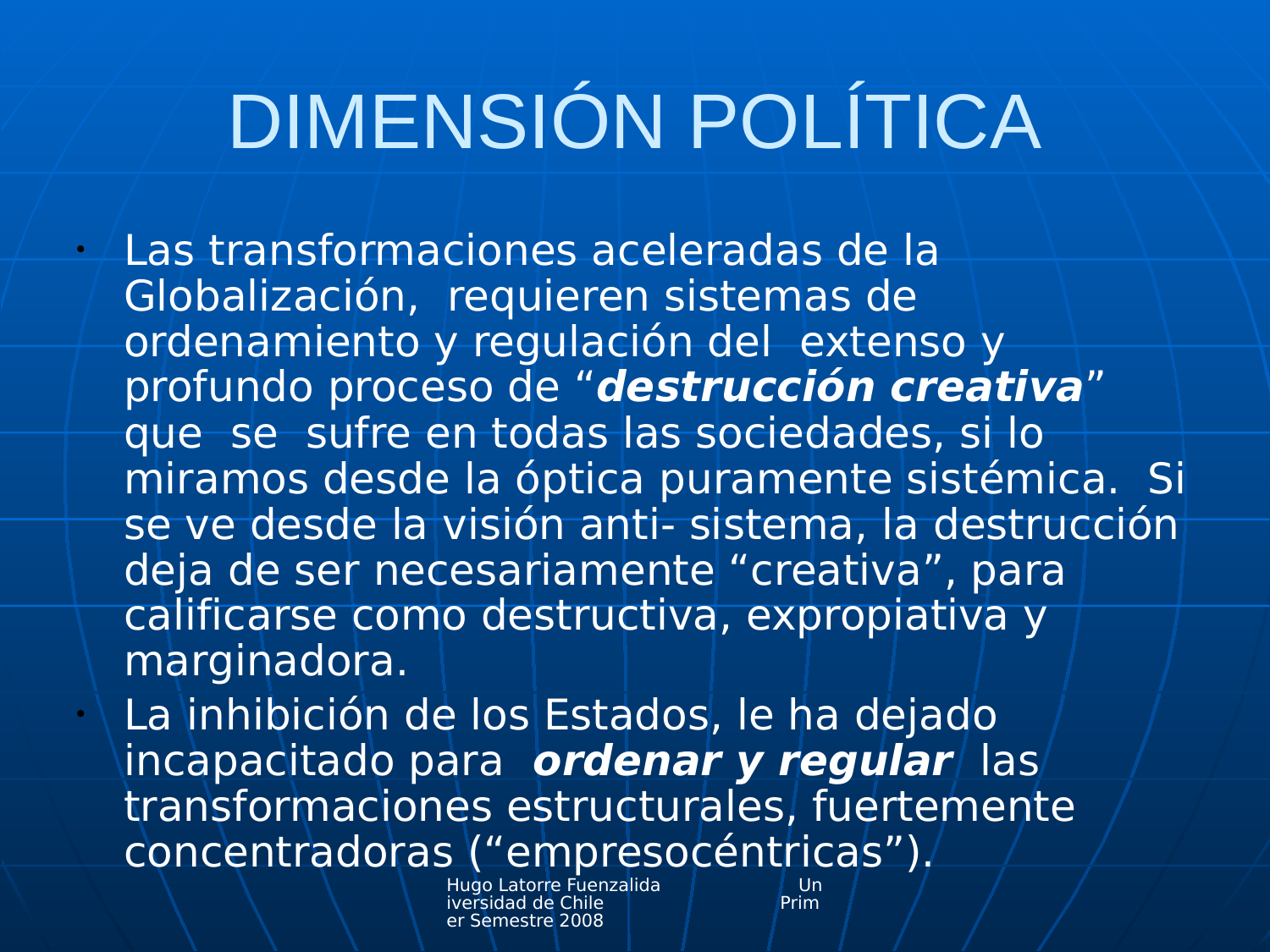

# DIMENSIÓN POLÍTICA
Las transformaciones aceleradas de la Globalización,  requieren sistemas de ordenamiento y regulación del  extenso y profundo proceso de “destrucción creativa” que  se  sufre en todas las sociedades, si lo miramos desde la óptica puramente sistémica.  Si se ve desde la visión anti- sistema, la destrucción deja de ser necesariamente “creativa”, para calificarse como destructiva, expropiativa y marginadora.
La inhibición de los Estados, le ha dejado incapacitado para  ordenar y regular  las transformaciones estructurales, fuertemente concentradoras (“empresocéntricas”).

Hugo Latorre Fuenzalida                         Universidad de Chile                                Primer Semestre 2008